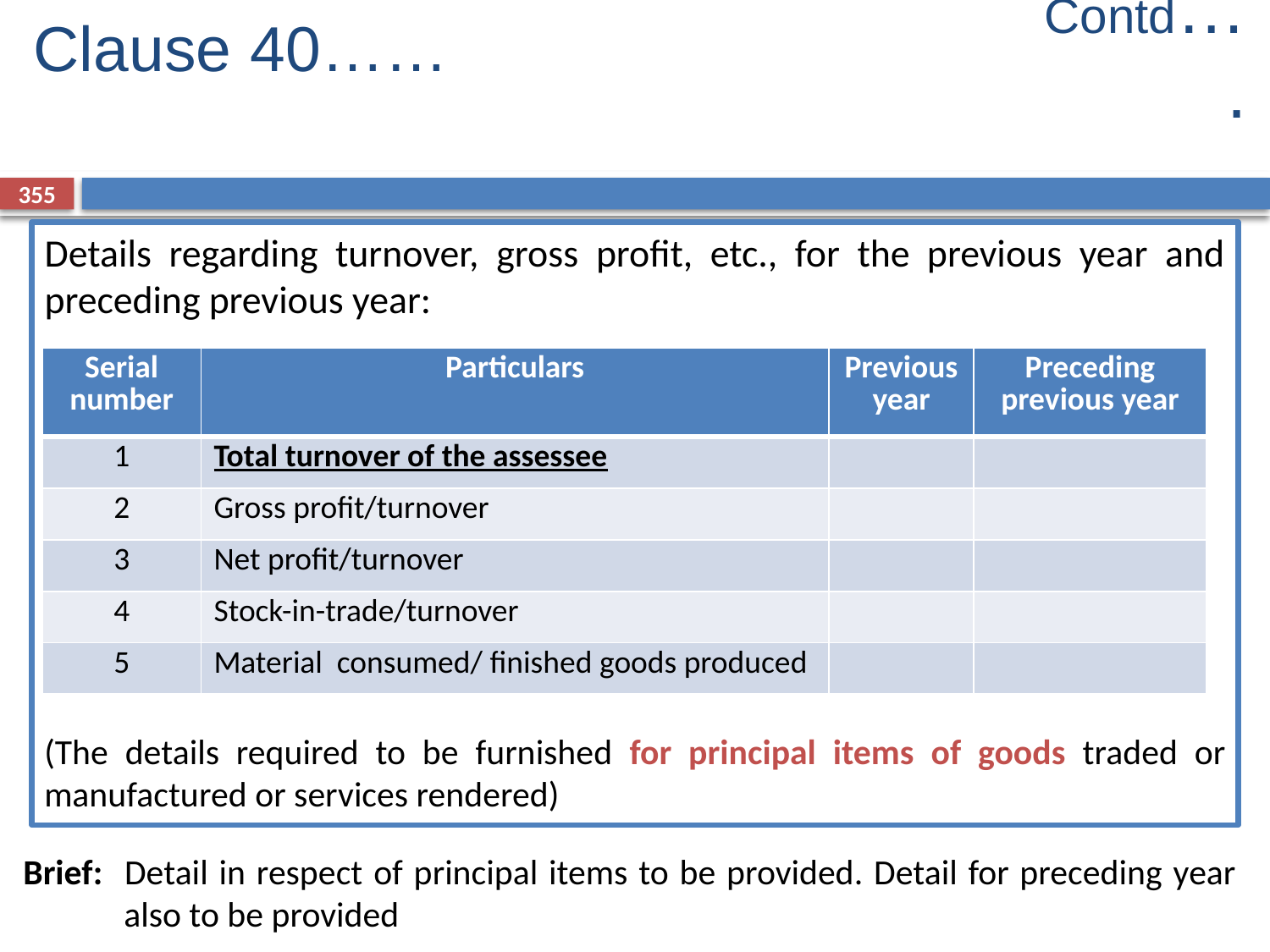

Contd….
# Clause 40……
355
Details regarding turnover, gross profit, etc., for the previous year and preceding previous year:

(The details required to be furnished for principal items of goods traded or manufactured or services rendered)
| Serial number | Particulars | Previous year | Preceding previous year |
| --- | --- | --- | --- |
| 1 | Total turnover of the assessee |  |  |
| 2 | Gross profit/turnover |  |  |
| 3 | Net profit/turnover |  |  |
| 4 | Stock-in-trade/turnover |  |  |
| 5 | Material consumed/ finished goods produced |  |  |
Brief:  Detail in respect of principal items to be provided. Detail for preceding year also to be provided